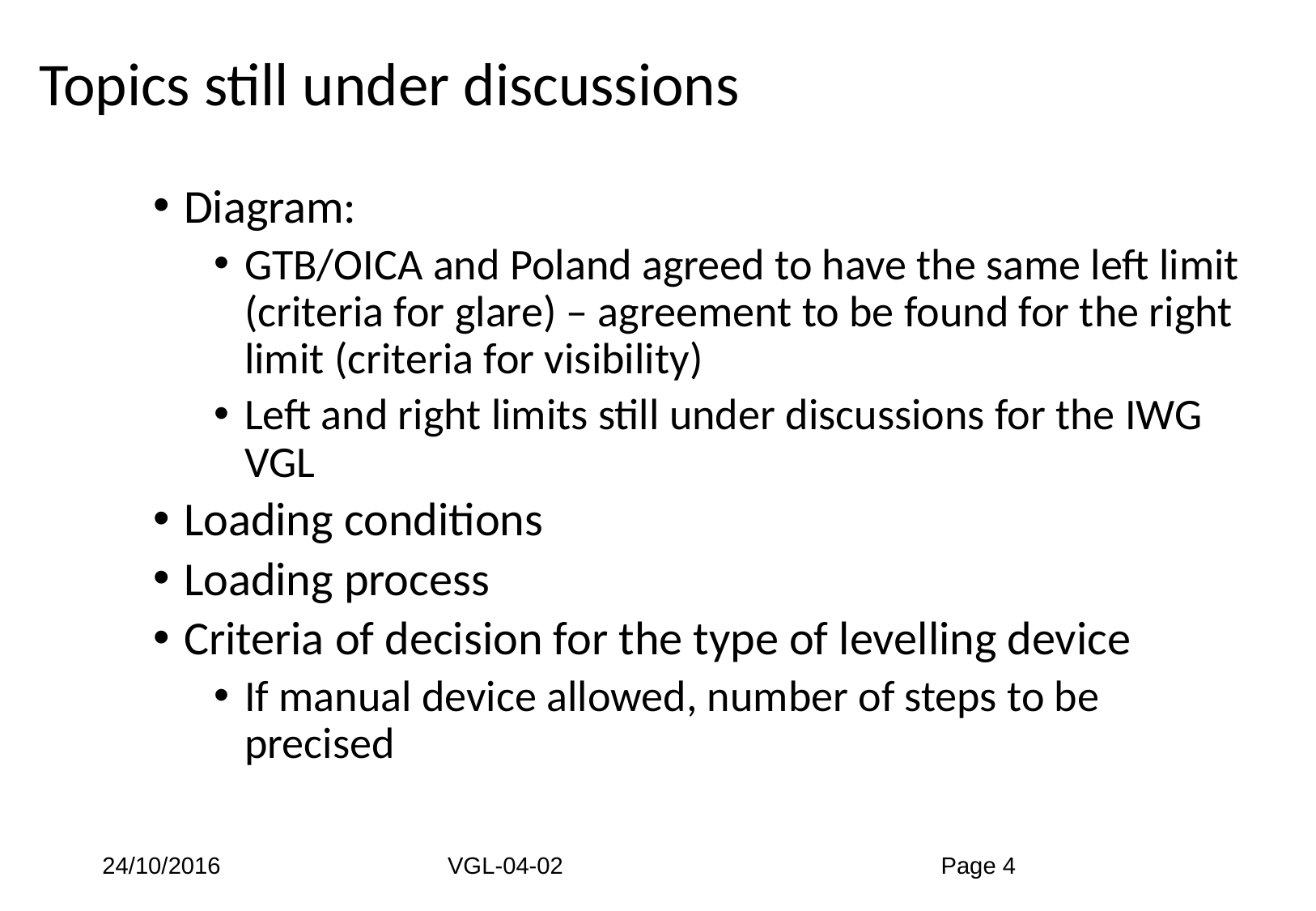

# Topics still under discussions
Diagram:
GTB/OICA and Poland agreed to have the same left limit (criteria for glare) – agreement to be found for the right limit (criteria for visibility)
Left and right limits still under discussions for the IWG VGL
Loading conditions
Loading process
Criteria of decision for the type of levelling device
If manual device allowed, number of steps to be precised

24/10/2016
VGL-04-02
Page 4